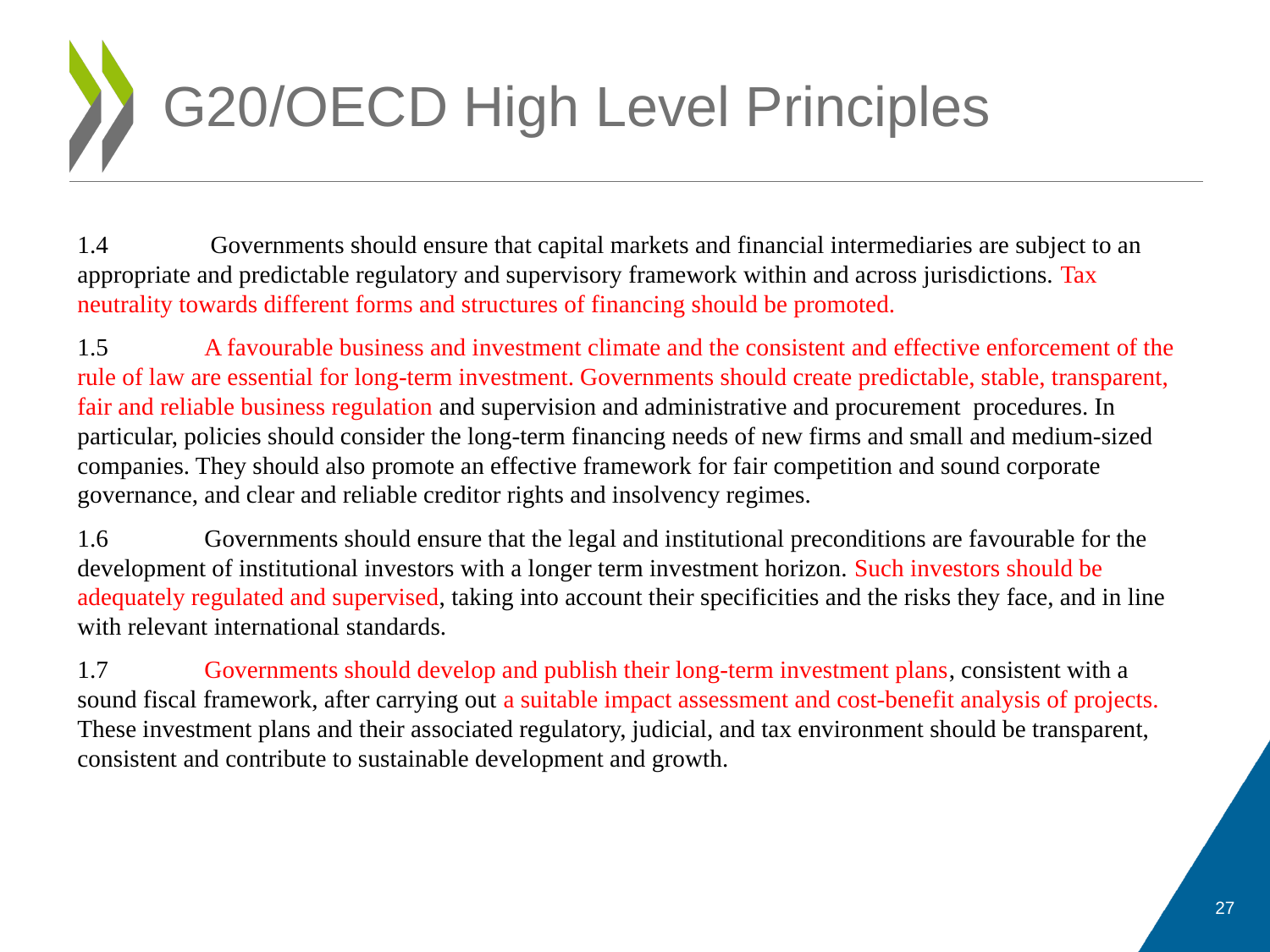

# G20/OECD High Level Principles
1.4	 Governments should ensure that capital markets and financial intermediaries are subject to an appropriate and predictable regulatory and supervisory framework within and across jurisdictions. Tax neutrality towards different forms and structures of financing should be promoted.
1.5	A favourable business and investment climate and the consistent and effective enforcement of the rule of law are essential for long-term investment. Governments should create predictable, stable, transparent, fair and reliable business regulation and supervision and administrative and procurement  procedures. In particular, policies should consider the long-term financing needs of new firms and small and medium-sized companies. They should also promote an effective framework for fair competition and sound corporate governance, and clear and reliable creditor rights and insolvency regimes.
1.6	Governments should ensure that the legal and institutional preconditions are favourable for the development of institutional investors with a longer term investment horizon. Such investors should be adequately regulated and supervised, taking into account their specificities and the risks they face, and in line with relevant international standards.
1.7	Governments should develop and publish their long-term investment plans, consistent with a sound fiscal framework, after carrying out a suitable impact assessment and cost-benefit analysis of projects. These investment plans and their associated regulatory, judicial, and tax environment should be transparent, consistent and contribute to sustainable development and growth.
27